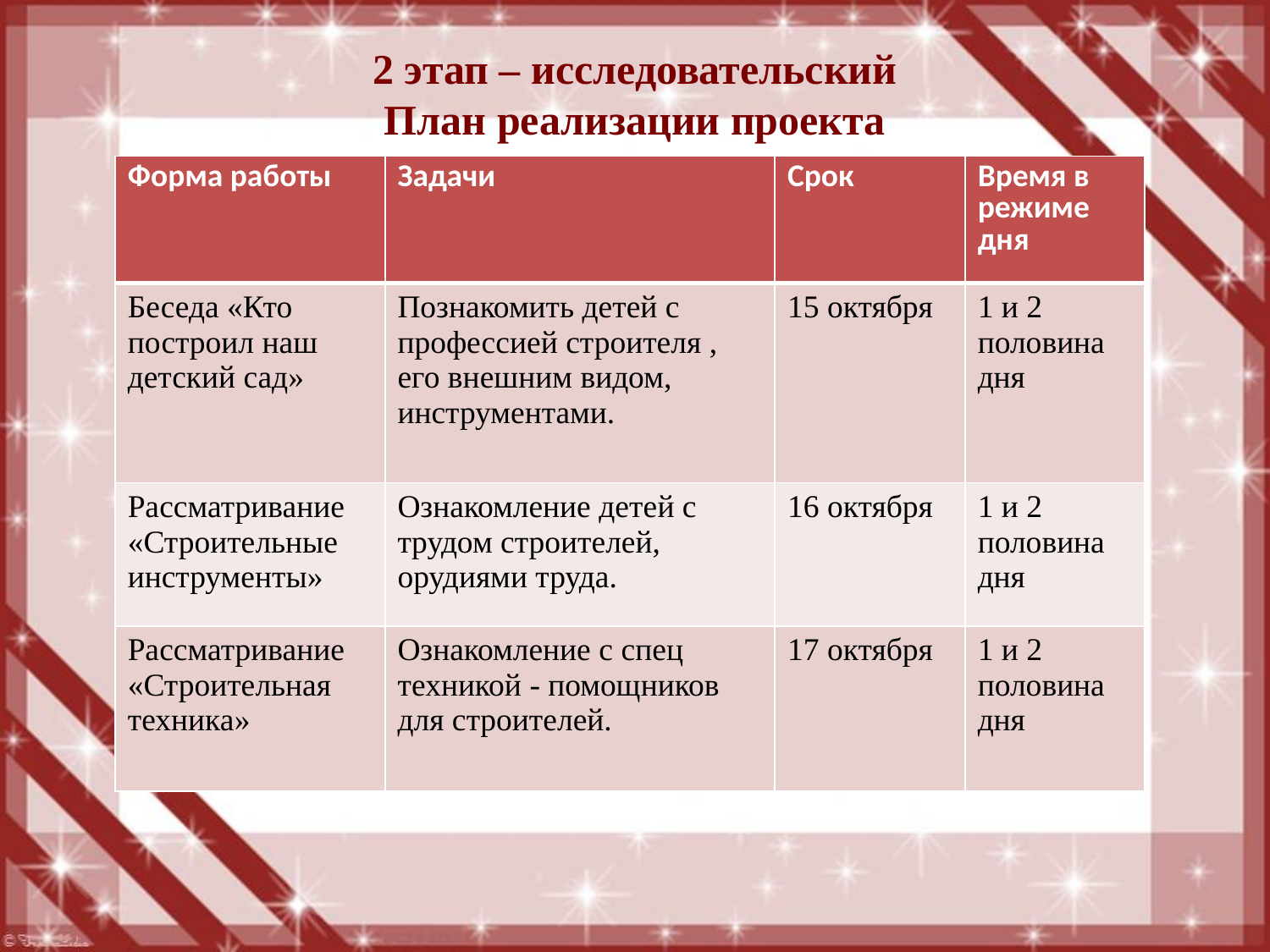

2 этап – исследовательский
План реализации проекта

| Форма работы | Задачи | Срок | Время в режиме дня |
| --- | --- | --- | --- |
| Беседа «Кто построил наш детский сад» | Познакомить детей с профессией строителя , его внешним видом, инструментами. | 15 октября | 1 и 2 половина дня |
| Рассматривание «Строительные инструменты» | Ознакомление детей с трудом строителей, орудиями труда. | 16 октября | 1 и 2 половина дня |

| Рассматривание «Строительная техника» | Ознакомление с спец техникой - помощников для строителей. | 17 октября | 1 и 2 половина дня |
| --- | --- | --- | --- |